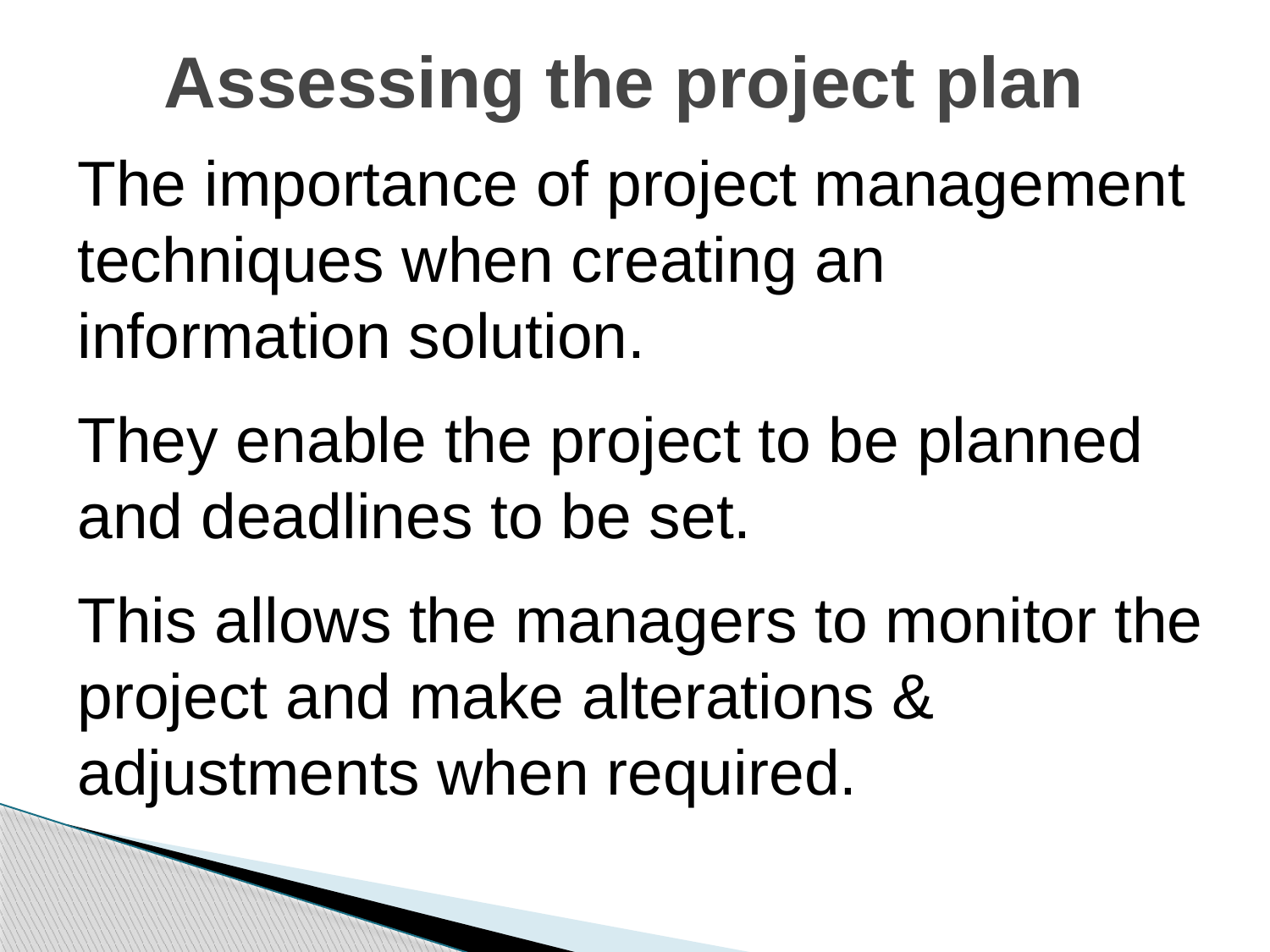

# Assessing the project plan
The importance of project management techniques when creating an information solution.
They enable the project to be planned and deadlines to be set.
This allows the managers to monitor the project and make alterations & adjustments when required.